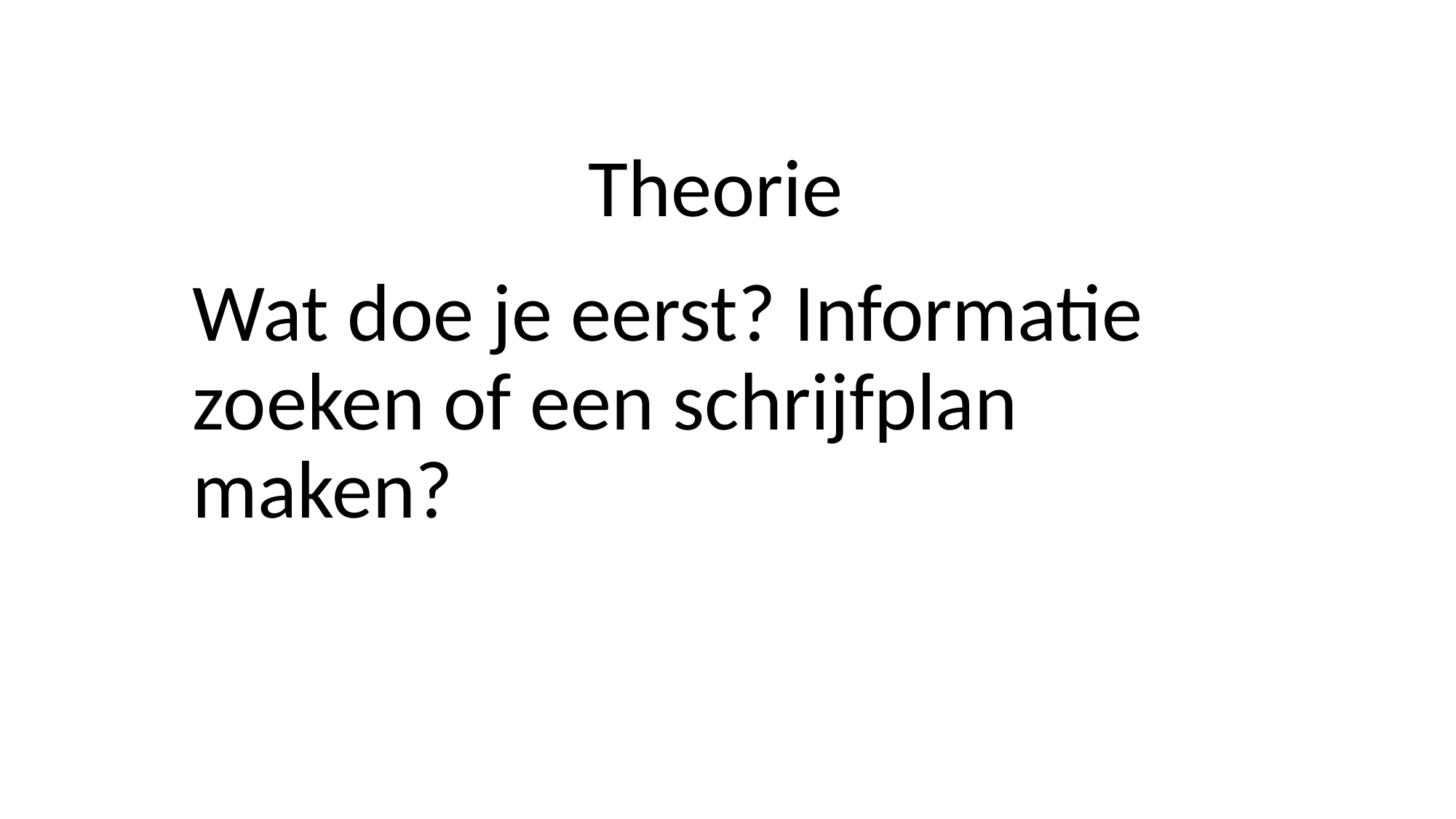

# Theorie
Wat doe je eerst? Informatie zoeken of een schrijfplan maken?